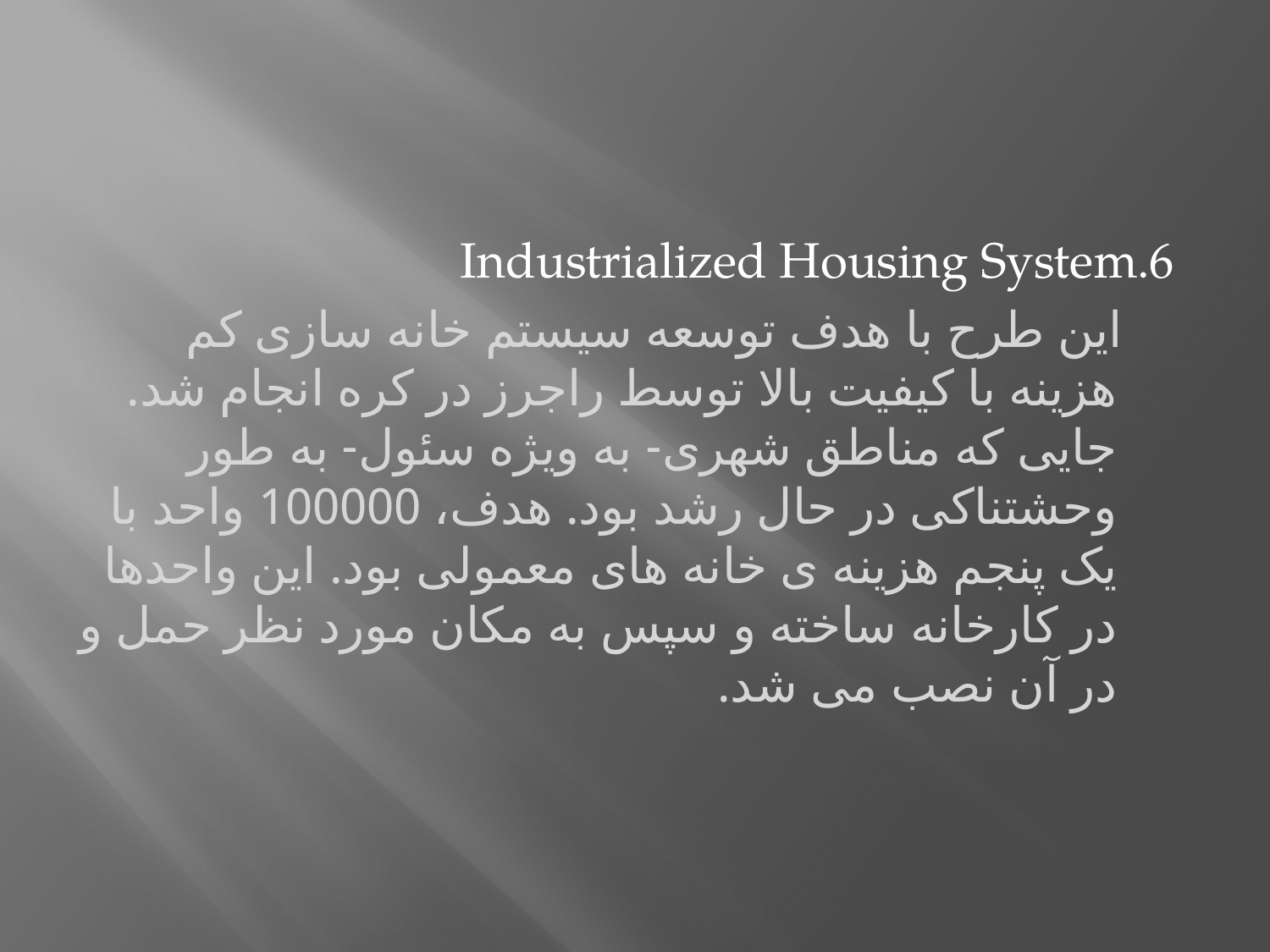

#
Industrialized Housing System.6
    این طرح با هدف توسعه سیستم خانه سازی کم هزینه با کیفیت بالا توسط راجرز در کره انجام شد. جایی که مناطق شهری- به ویژه سئول- به طور وحشتناکی در حال رشد بود. هدف، 100000 واحد با یک پنجم هزینه ی خانه های معمولی بود. این واحدها در کارخانه ساخته و سپس به مکان مورد نظر حمل و در آن نصب می شد.